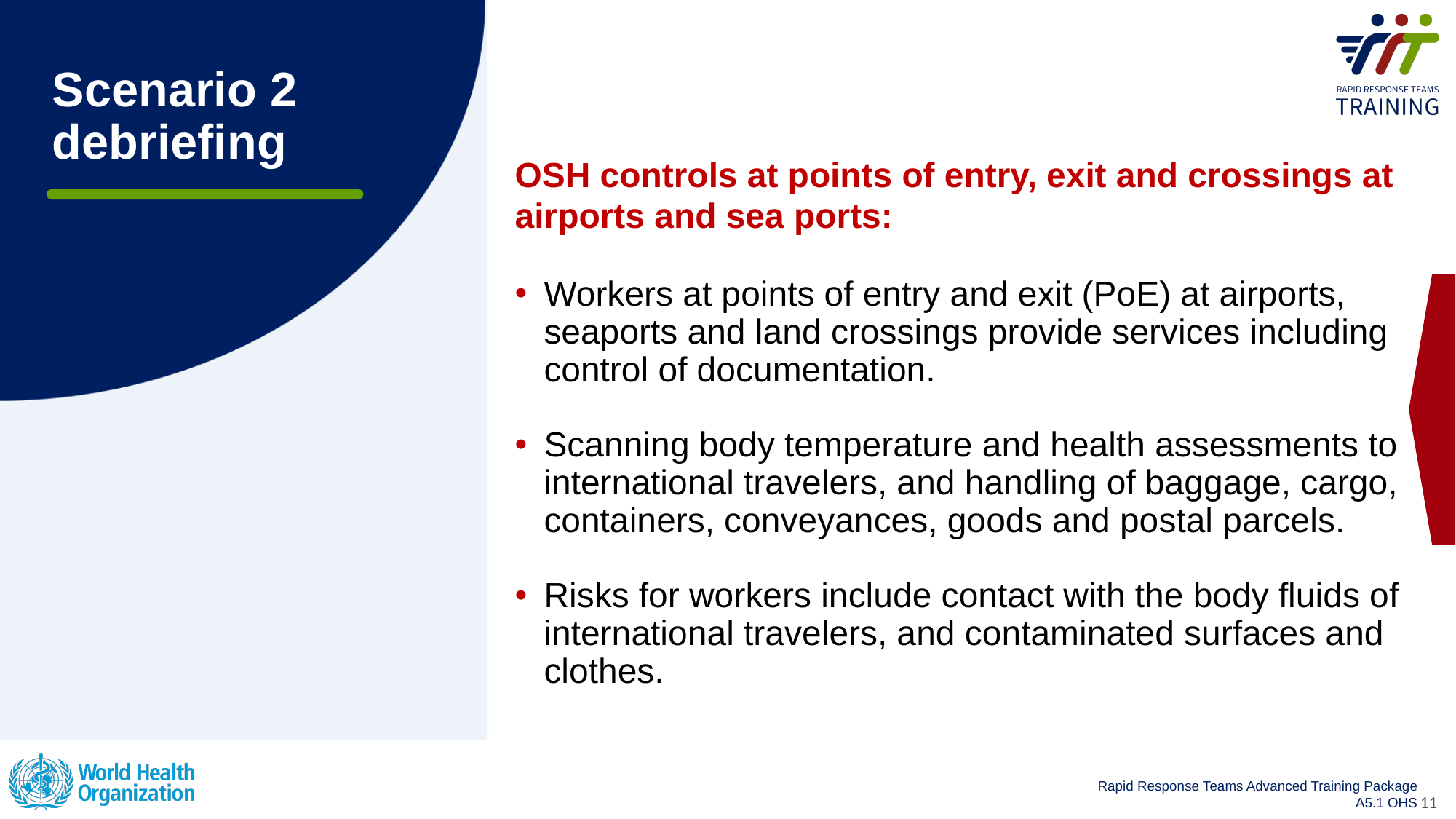

# Scenario 2 debriefing
OSH controls at points of entry, exit and crossings at
airports and sea ports:

Workers at points of entry and exit (PoE) at airports, seaports and land crossings provide services including control of documentation.

Scanning body temperature and health assessments to international travelers, and handling of baggage, cargo, containers, conveyances, goods and postal parcels.

Risks for workers include contact with the body fluids of international travelers, and contaminated surfaces and clothes.

11